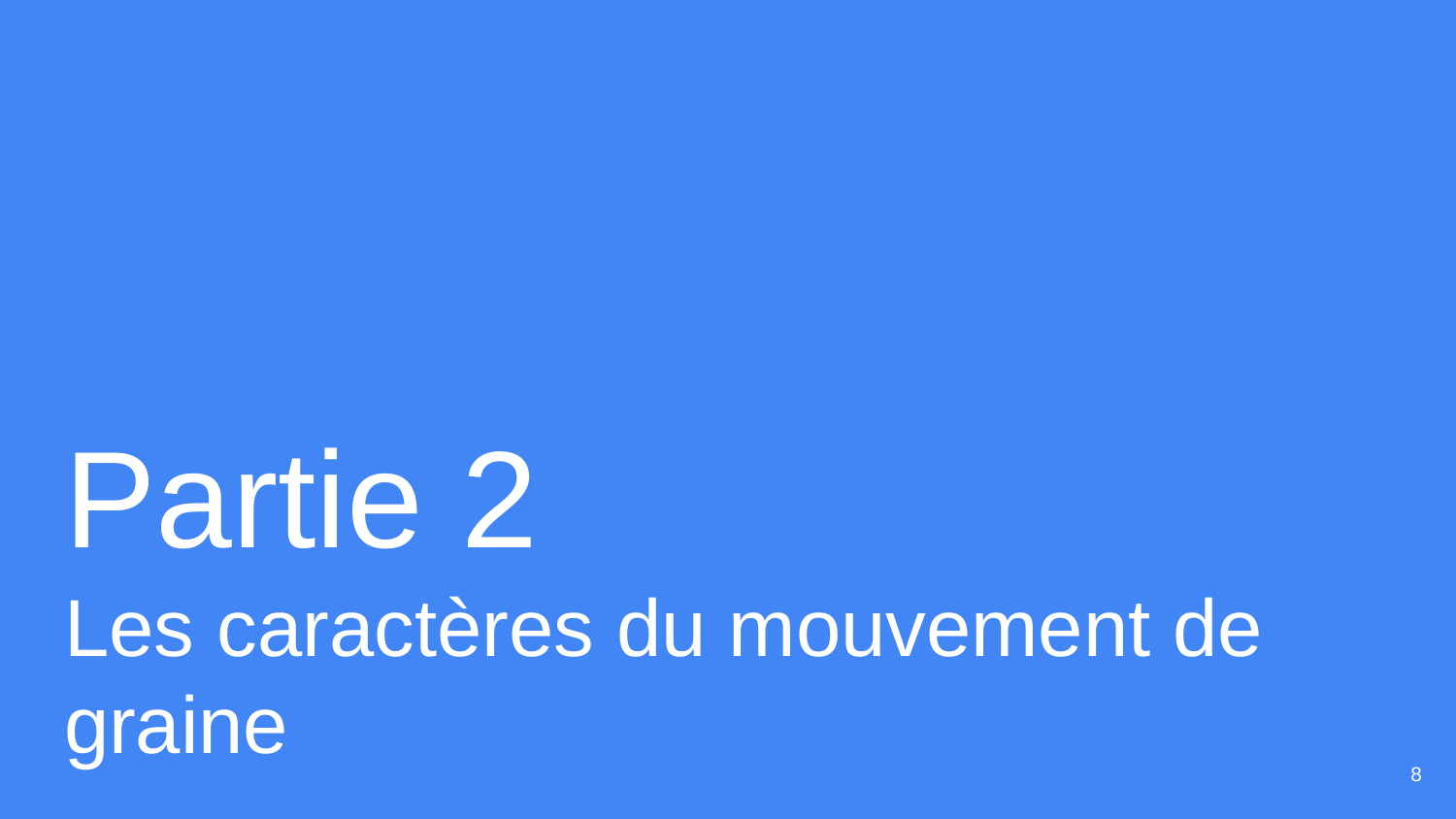

# Partie 2 Les caractères du mouvement de graine
8